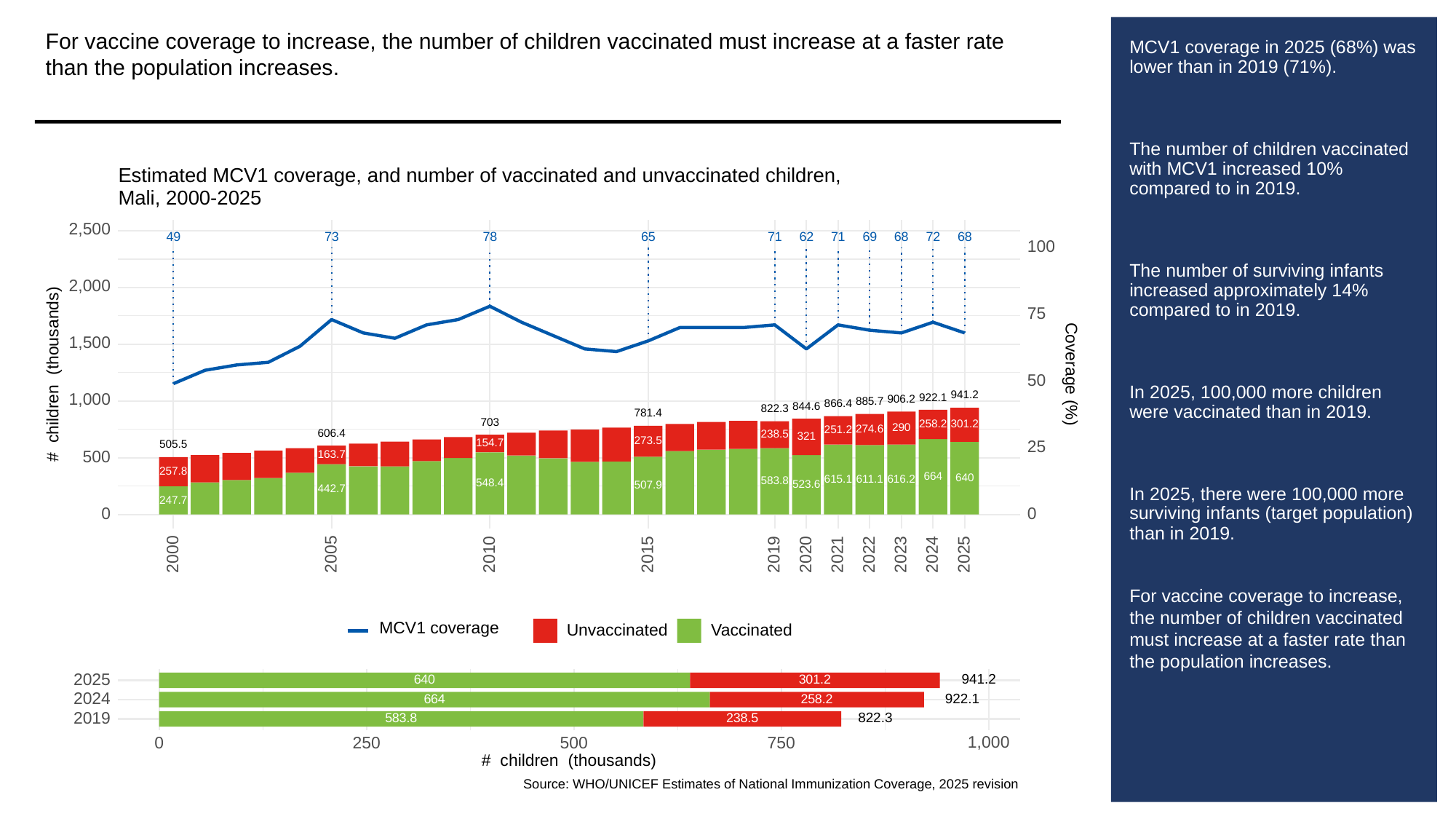

For vaccine coverage to increase, the number of children vaccinated must increase at a faster rate than the population increases.
# MCV1 coverage in 2025 (68%) was lower than in 2019 (71%).

The number of children vaccinated with MCV1 increased 10% compared to in 2019.

The number of surviving infants increased approximately 14% compared to in 2019.

In 2025, 100,000 more children were vaccinated than in 2019.

In 2025, there were 100,000 more surviving infants (target population) than in 2019.

For vaccine coverage to increase, the number of children vaccinated must increase at a faster rate than the population increases.

Estimated MCV1 coverage, and number of vaccinated and unvaccinated children,
Mali, 2000-2025

2,500

73
49
78
65
62
69
68
68
71
71
72
100

2,000

75

1,500

#  children  (thousands)
Coverage (%)

50
941.2
1,000
922.1
906.2
885.7
866.4

844.6
822.3

781.4

703

258.2
301.2

290

274.6

251.2

606.4

238.5

321

273.5

154.7

505.5
25

163.7

500

257.8
664

640
616.2
615.1
611.1
583.8

548.4

523.6
507.9

442.7

247.7
0
0

2023
2000
2005
2010
2015
2019
2020
2021
2022
2024
2025

MCV1 coverage
Unvaccinated
Vaccinated

2025
941.2
301.2
640

2024
922.1
664
258.2

2019
822.3
583.8
238.5

1,000
0
250
500
750
#  children  (thousands)
Source: WHO/UNICEF Estimates of National Immunization Coverage, 2025 revision